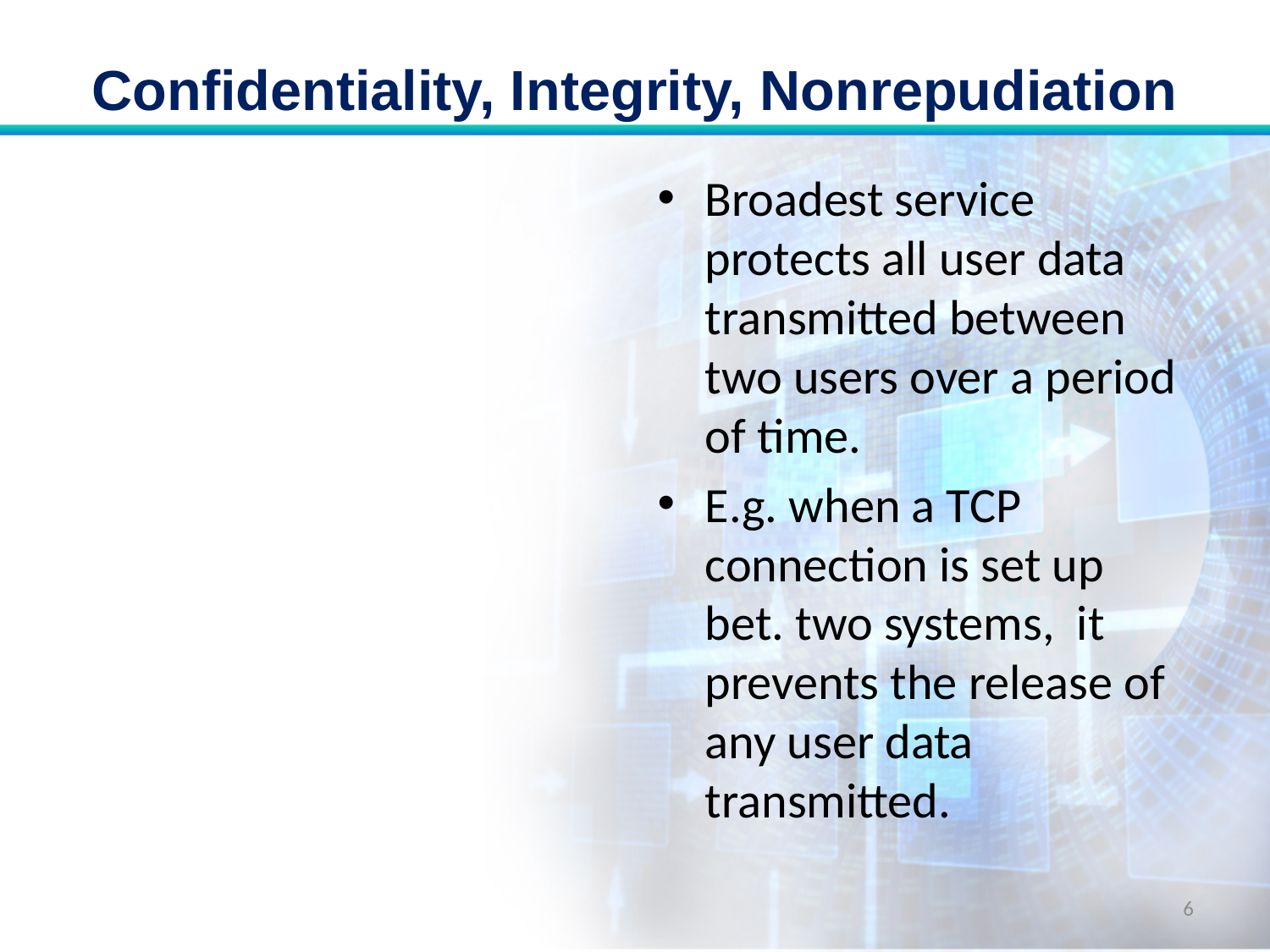

# Confidentiality, Integrity, Nonrepudiation
Broadest service protects all user data transmitted between two users over a period of time.
E.g. when a TCP connection is set up bet. two systems,  it prevents the release of any user data transmitted.

6